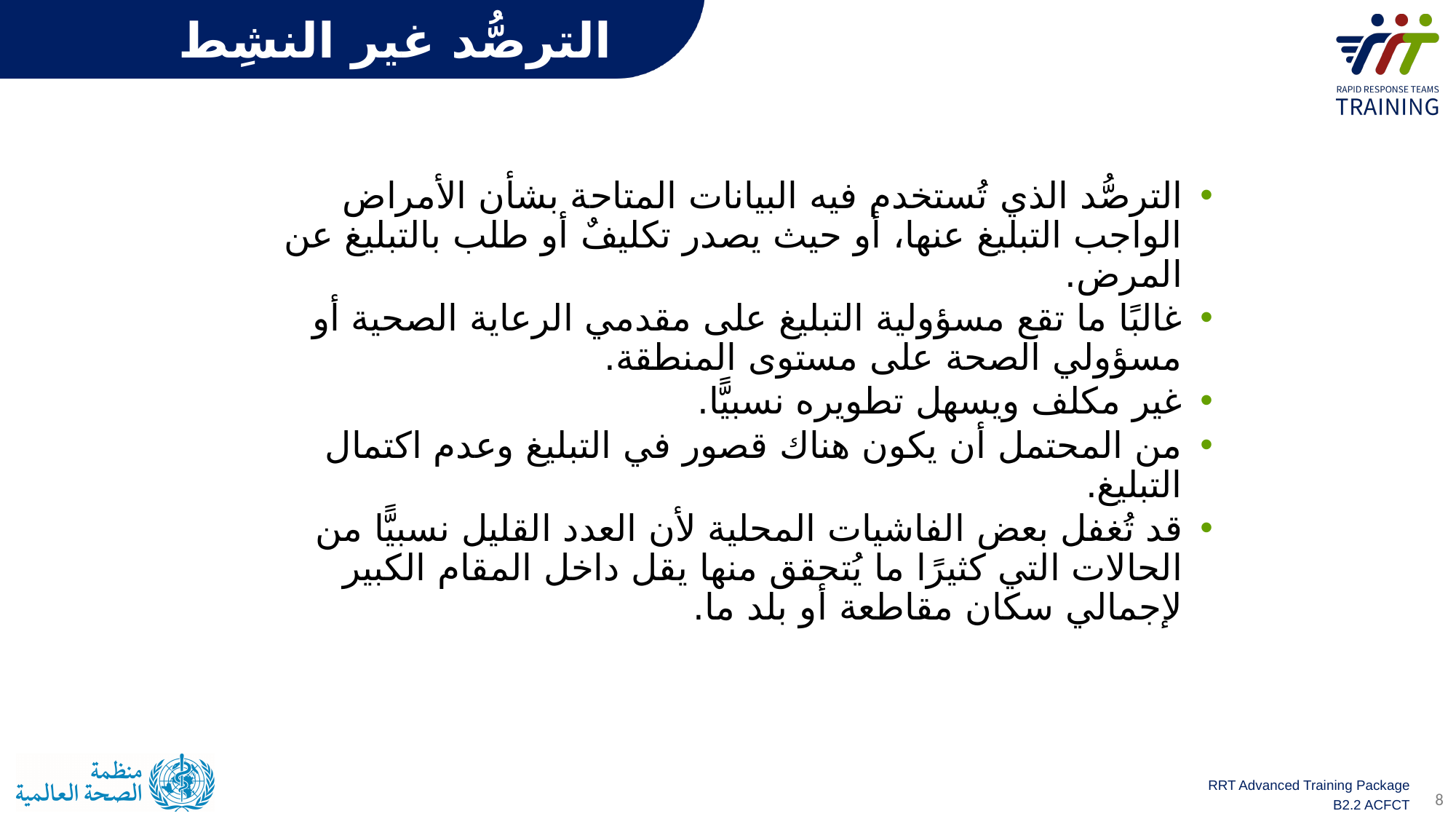

الترصُّد غير النشِط
الترصُّد الذي تُستخدم فيه البيانات المتاحة بشأن الأمراض الواجب التبليغ عنها، أو حيث يصدر تكليفٌ أو طلب بالتبليغ عن المرض.
غالبًا ما تقع مسؤولية التبليغ على مقدمي الرعاية الصحية أو مسؤولي الصحة على مستوى المنطقة.
غير مكلف ويسهل تطويره نسبيًّا.
من المحتمل أن يكون هناك قصور في التبليغ وعدم اكتمال التبليغ.
قد تُغفل بعض الفاشيات المحلية لأن العدد القليل نسبيًّا من الحالات التي كثيرًا ما يُتحقق منها يقل داخل المقام الكبير لإجمالي سكان مقاطعة أو بلد ما.